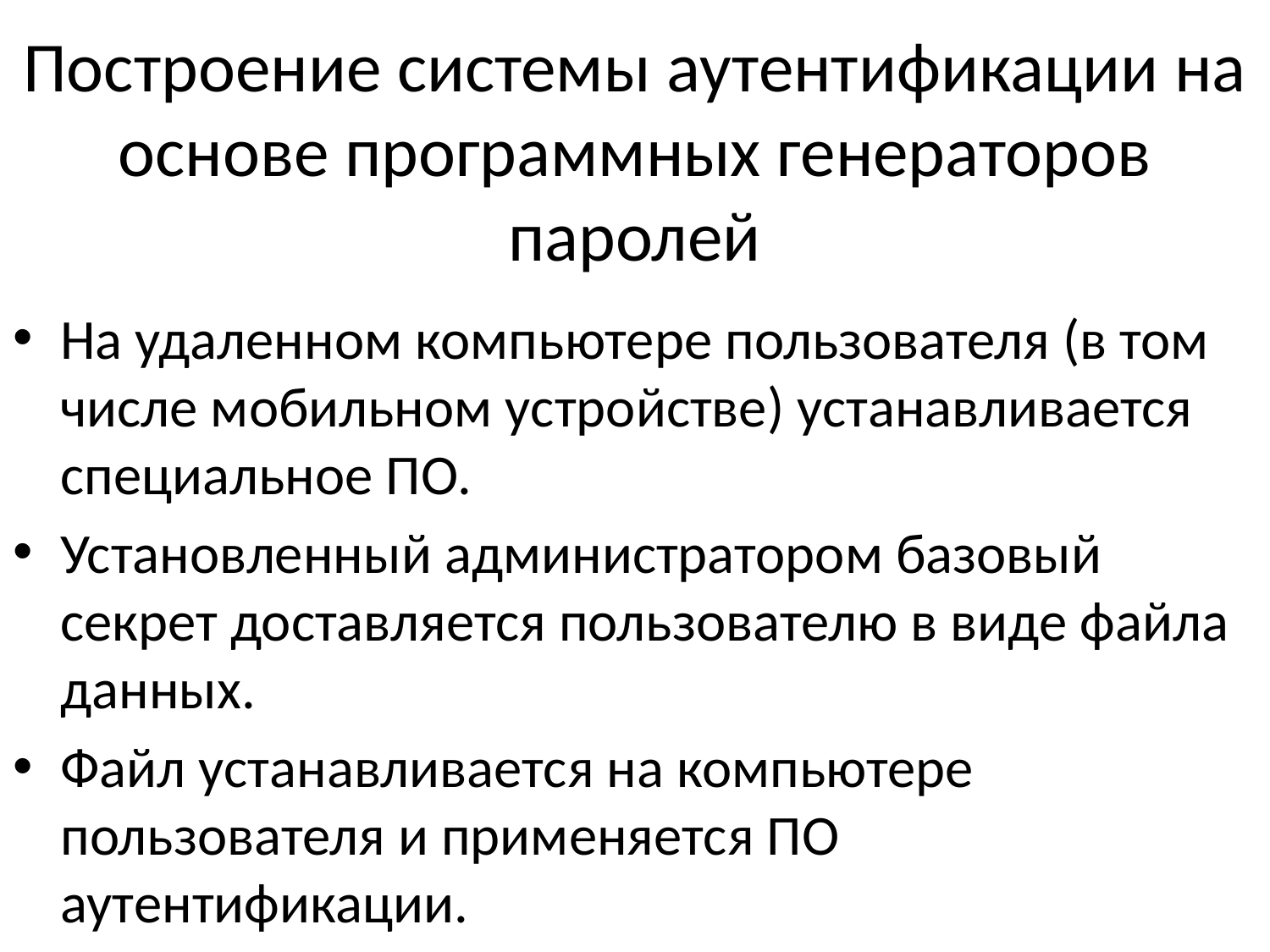

# Построение системы аутентификации на основе программных генераторов паролей
На удаленном компьютере пользователя (в том числе мобильном устройстве) устанавливается специальное ПО.
Установленный администратором базовый секрет доставляется пользователю в виде файла данных.
Файл устанавливается на компьютере пользователя и применяется ПО аутентификации.